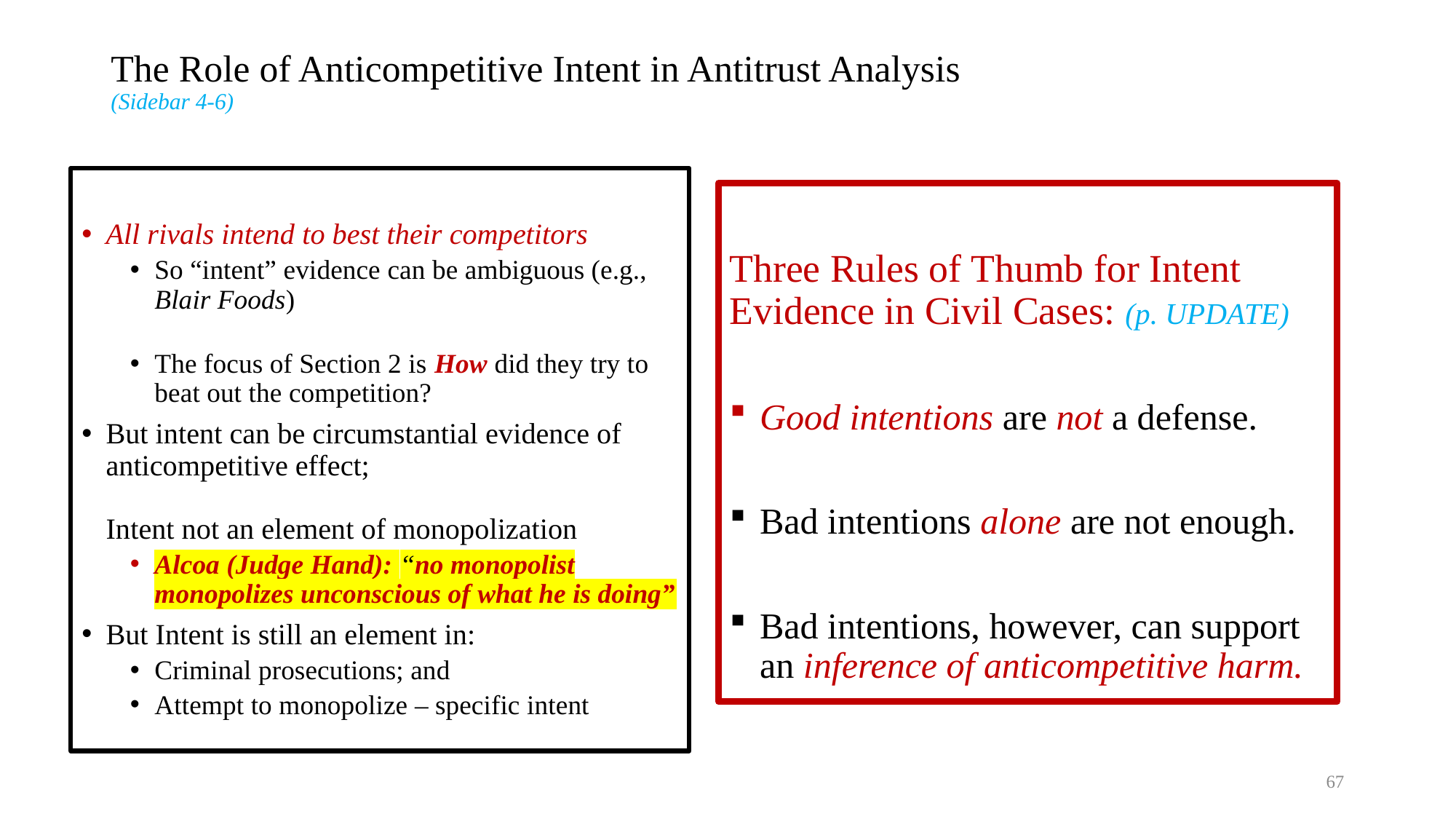

# The Role of Anticompetitive Intent in Antitrust Analysis (Sidebar 4-6)

All rivals intend to best their competitors
So “intent” evidence can be ambiguous (e.g., Blair Foods)
The focus of Section 2 is How did they try to beat out the competition?
But intent can be circumstantial evidence of anticompetitive effect;
Intent not an element of monopolization
Alcoa (Judge Hand): “no monopolist monopolizes unconscious of what he is doing”
But Intent is still an element in:
Criminal prosecutions; and
Attempt to monopolize – specific intent

Three Rules of Thumb for Intent Evidence in Civil Cases: (p. UPDATE)

Good intentions are not a defense.

Bad intentions alone are not enough.

Bad intentions, however, can support an inference of anticompetitive harm.
67